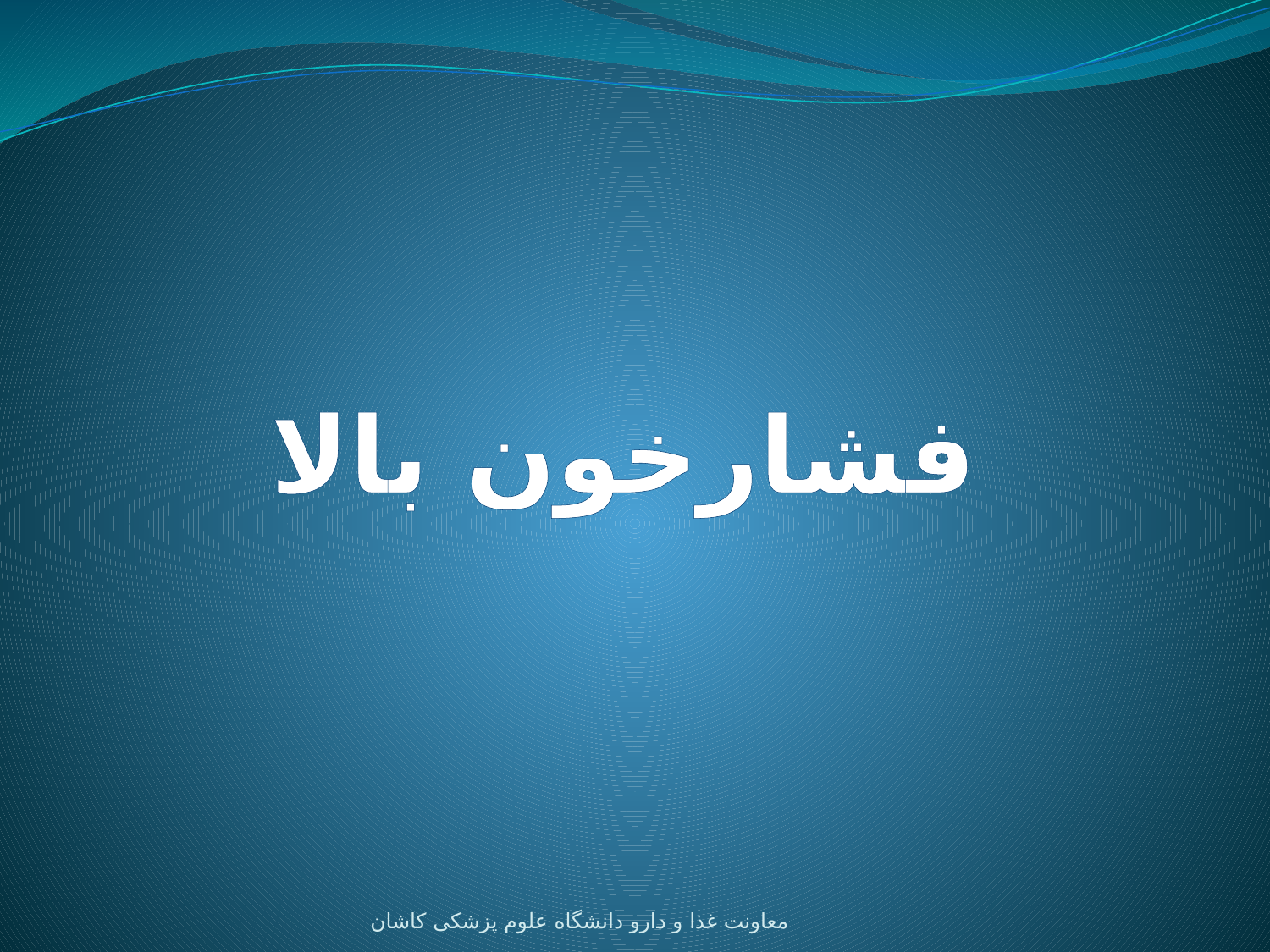

# فشارخون بالا
معاونت غذا و دارو دانشگاه علوم پزشکی کاشان